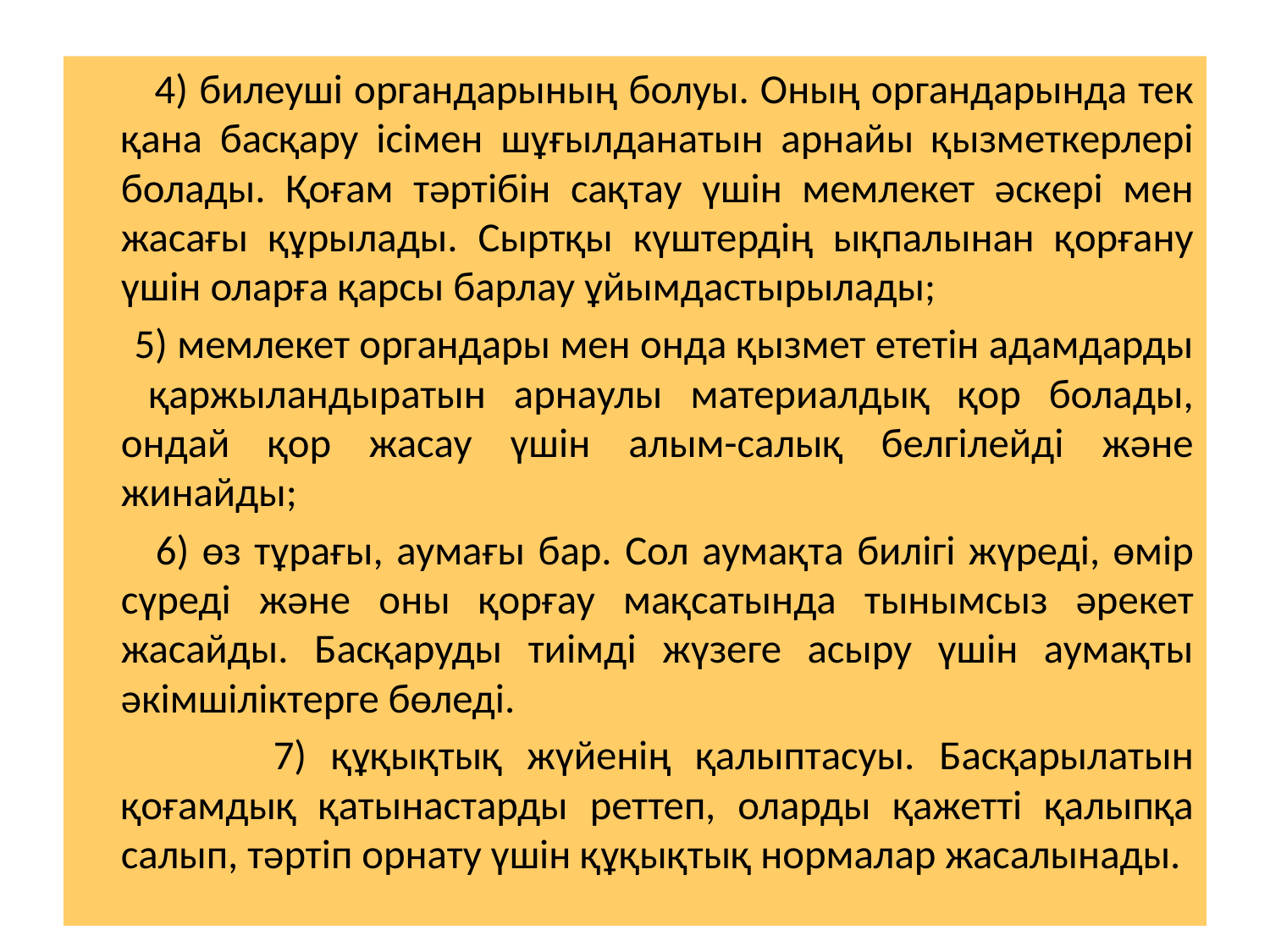

4) билеуші органдарының болуы. Оның органдарында тек қана басқару ісімен шұғылданатын арнайы қызметкерлері болады. Қоғам тәртібін сақтау үшін мемлекет әскері мен жасағы құрылады. Сыртқы күштердің ықпалынан қорғану үшін оларға қарсы барлау ұйымдастырылады;
      5) мемлекет органдары мен онда қызмет ететін адамдарды  қаржыландыратын арнаулы материалдық қор болады, ондай қор жасау үшін алым-салық белгілейді және жинайды;
      6) өз тұрағы, аумағы бар. Сол аумақта билігі жүреді, өмір сүреді және оны қорғау мақсатында тынымсыз әрекет жасайды. Басқаруды тиімді жүзеге асыру үшін аумақты әкімшіліктерге бөледі.
        7) құқықтық жүйенің қалыптасуы. Басқарылатын қоғамдық қатынастарды реттеп, оларды қажетті қалыпқа салып, тәртіп орнату үшін құқықтық нормалар жасалынады.